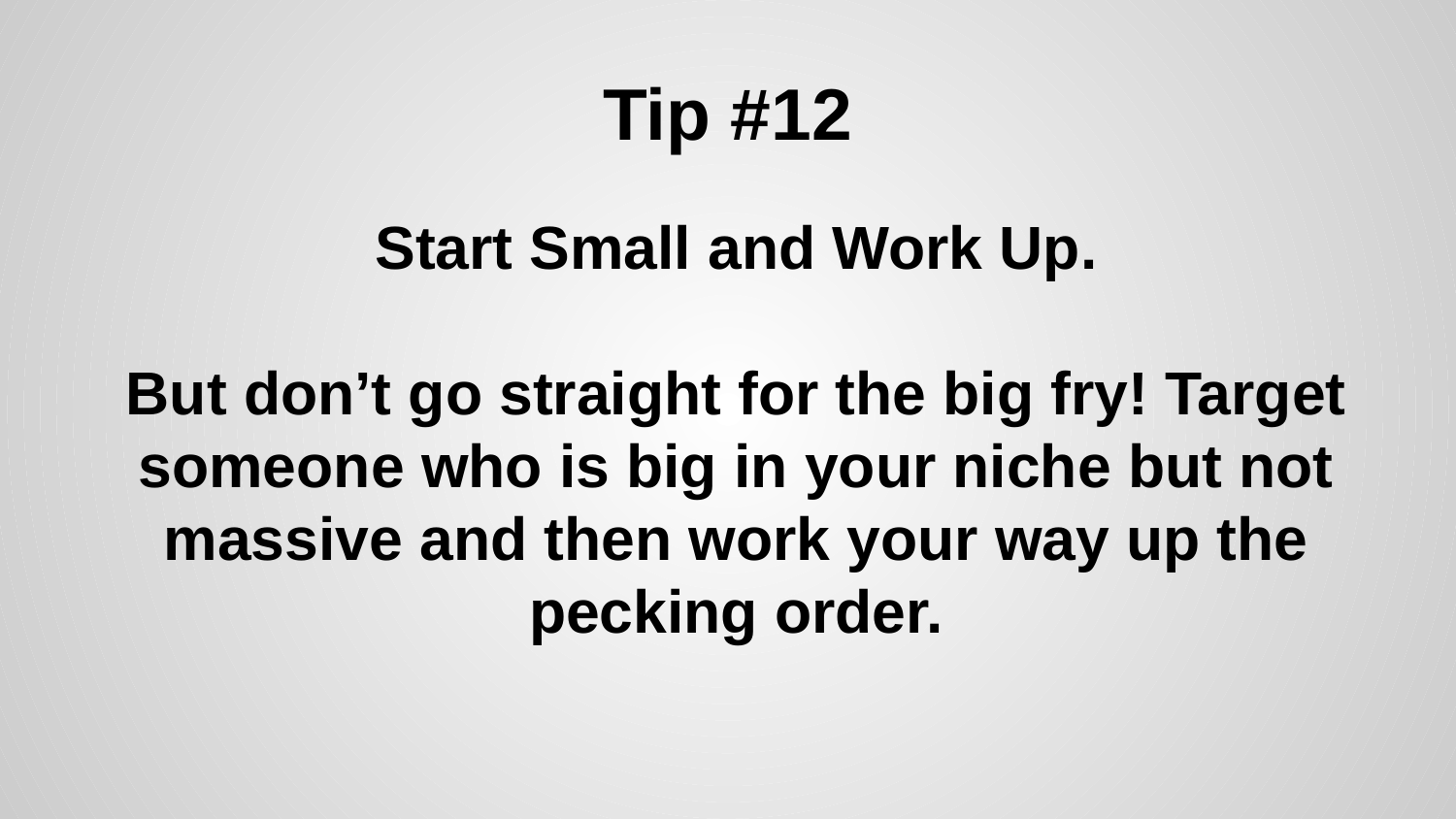

# Tip #12

Start Small and Work Up.

But don’t go straight for the big fry! Target someone who is big in your niche but not massive and then work your way up the pecking order.